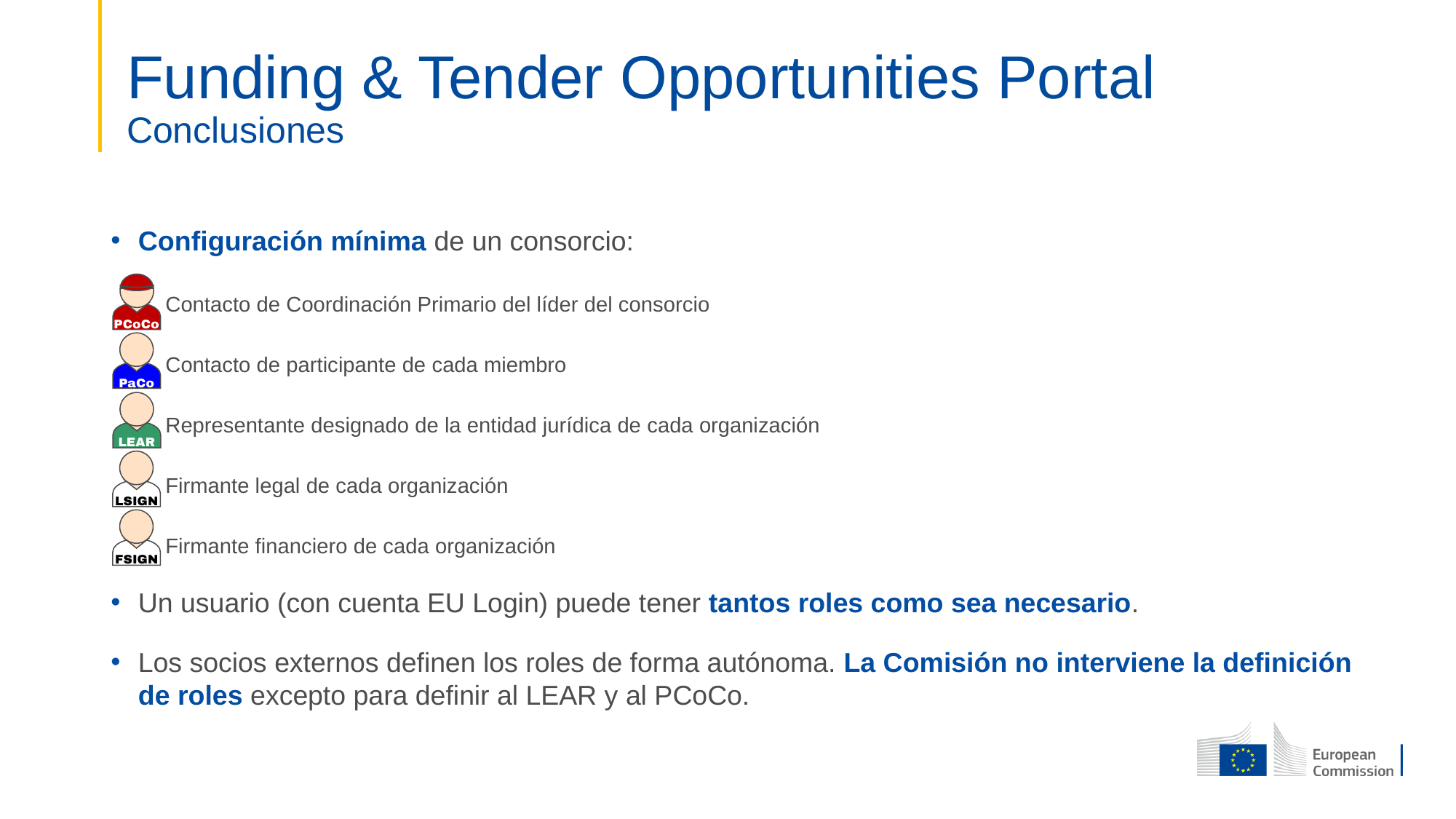

# Funding & Tender Opportunities Portal Conclusiones
Configuración mínima de un consorcio:
Contacto de Coordinación Primario del líder del consorcio
Contacto de participante de cada miembro
Representante designado de la entidad jurídica de cada organización
Firmante legal de cada organización
Firmante financiero de cada organización
Un usuario (con cuenta EU Login) puede tener tantos roles como sea necesario.
Los socios externos definen los roles de forma autónoma. La Comisión no interviene la definición de roles excepto para definir al LEAR y al PCoCo.

PCoCo

PaCo

LEAR

LSIGN

FSIGN